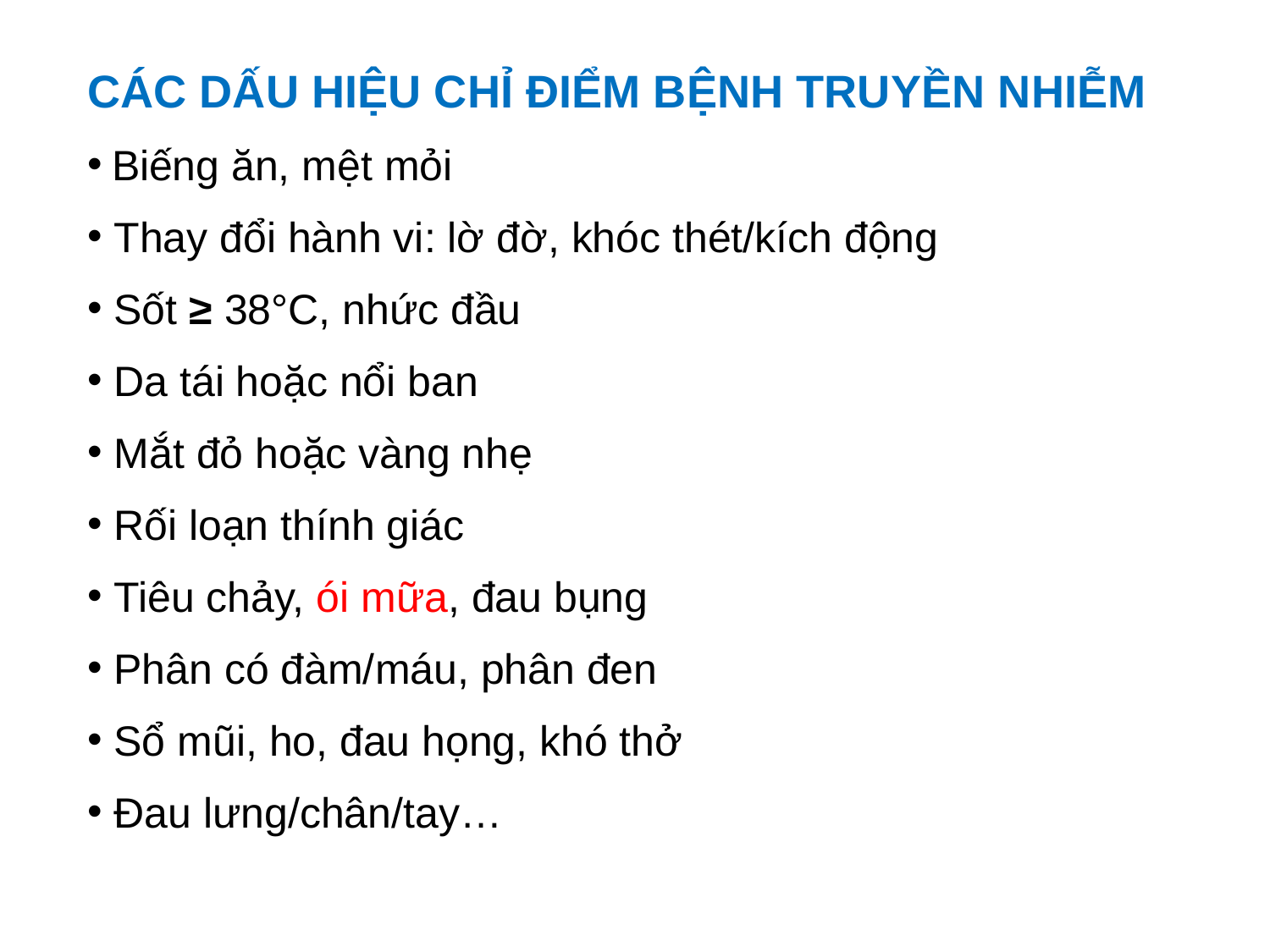

CÁC DẤU HIỆU CHỈ ĐIỂM BỆNH TRUYỀN NHIỄM
 Biếng ăn, mệt mỏi
 Thay đổi hành vi: lờ đờ, khóc thét/kích động
 Sốt ≥ 38°C, nhức đầu
 Da tái hoặc nổi ban
 Mắt đỏ hoặc vàng nhẹ
 Rối loạn thính giác
 Tiêu chảy, ói mữa, đau bụng
 Phân có đàm/máu, phân đen
 Sổ mũi, ho, đau họng, khó thở
 Đau lưng/chân/tay…